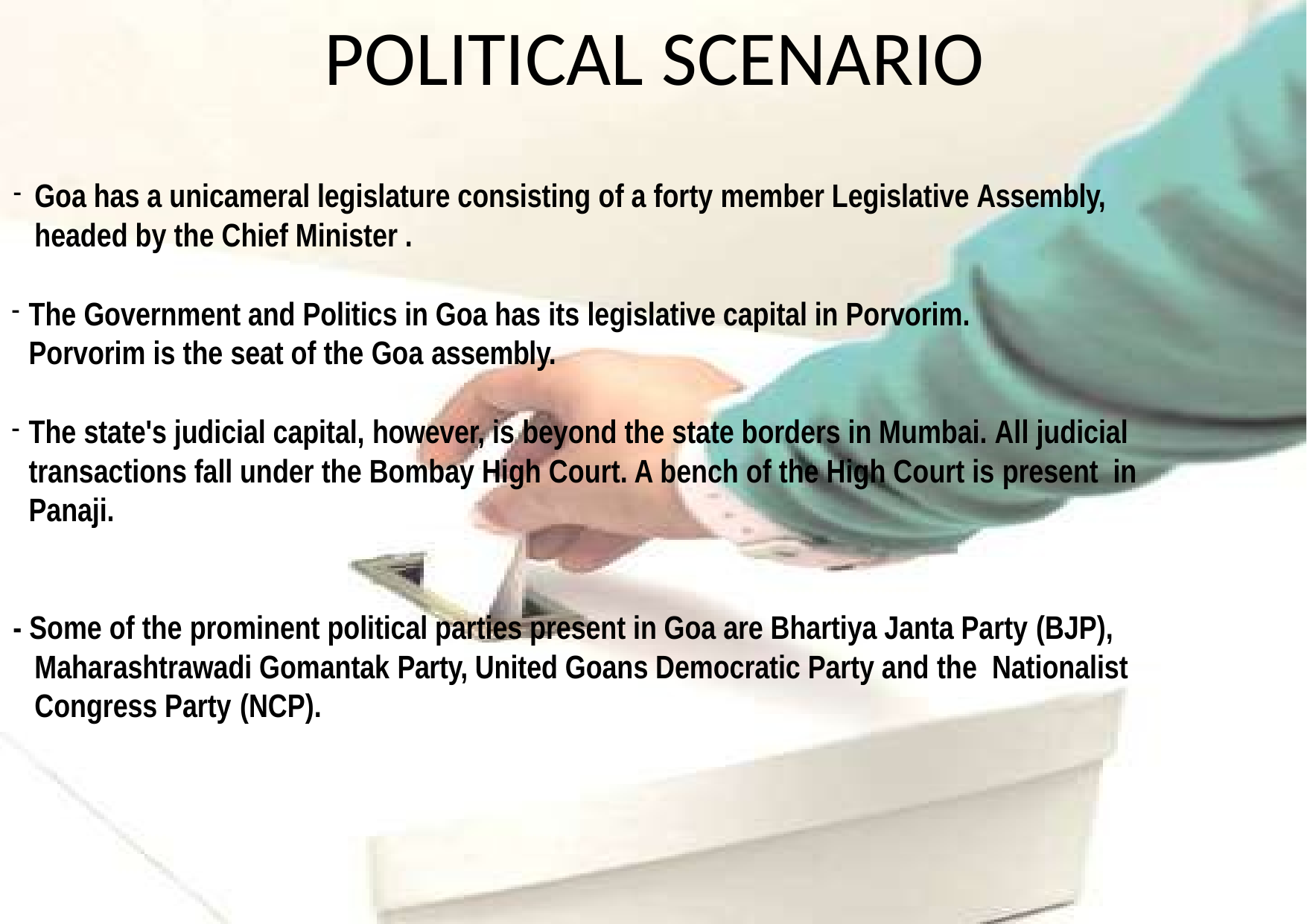

# POLITICAL SCENARIO

Goa has a unicameral legislature consisting of a forty member Legislative Assembly,  headed by the Chief Minister .

The Government and Politics in Goa has its legislative capital in Porvorim.  Porvorim is the seat of the Goa assembly.

The state's judicial capital, however, is beyond the state borders in Mumbai. All judicial  transactions fall under the Bombay High Court. A bench of the High Court is present  in Panaji.

- Some of the prominent political parties present in Goa are Bhartiya Janta Party (BJP),  Maharashtrawadi Gomantak Party, United Goans Democratic Party and the  Nationalist Congress Party (NCP).